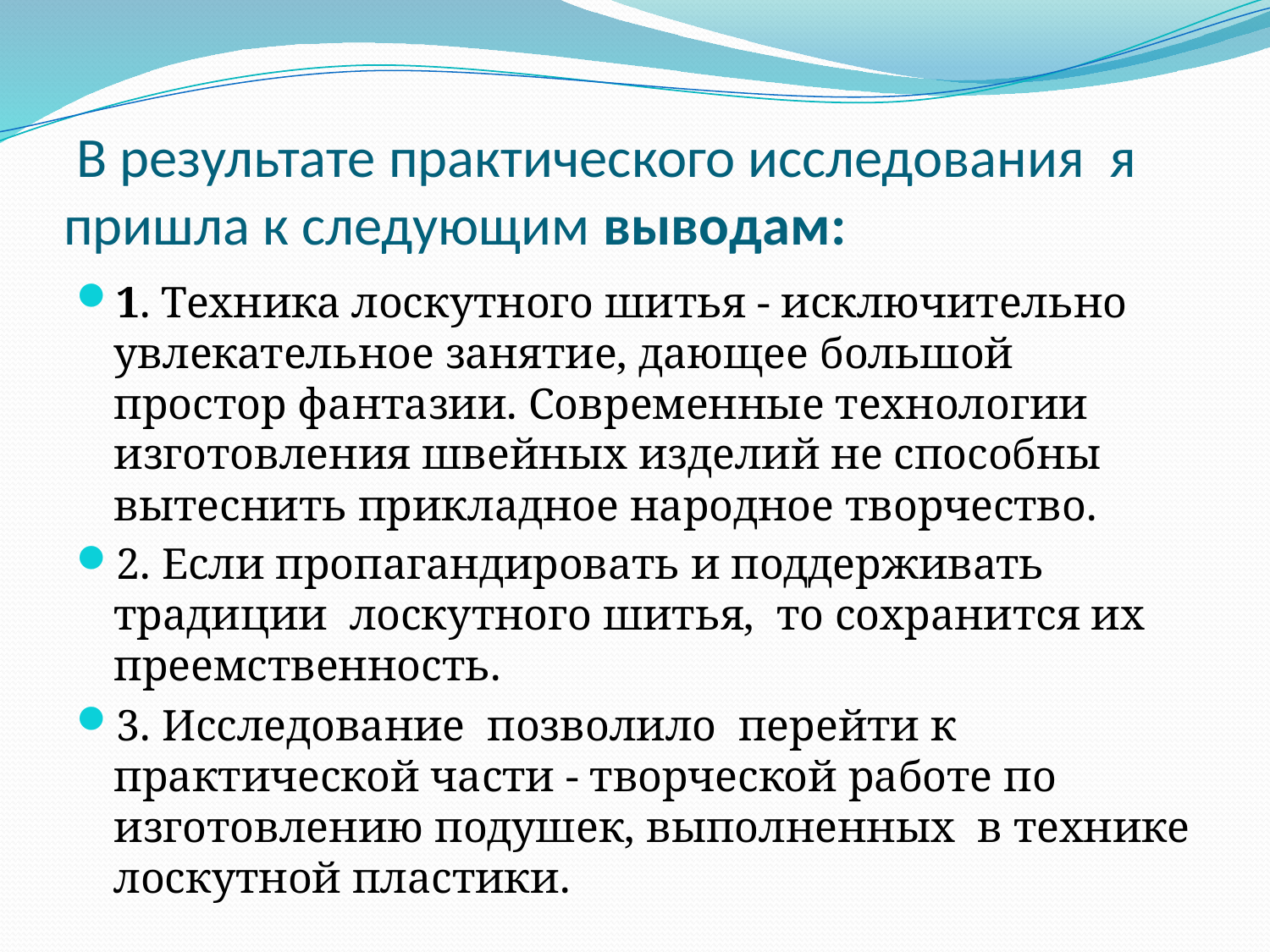

# В результате практического исследования  я пришла к следующим выводам:
1. Техника лоскутного шитья - исключительно увлекательное занятие, дающее большой простор фантазии. Современные технологии изготовления швейных изделий не способны вытеснить прикладное народное творчество.
2. Если пропагандировать и поддерживать  традиции  лоскутного шитья,  то сохранится их преемственность.
3. Исследование  позволило  перейти к практической части - творческой работе по изготовлению подушек, выполненных  в технике лоскутной пластики.